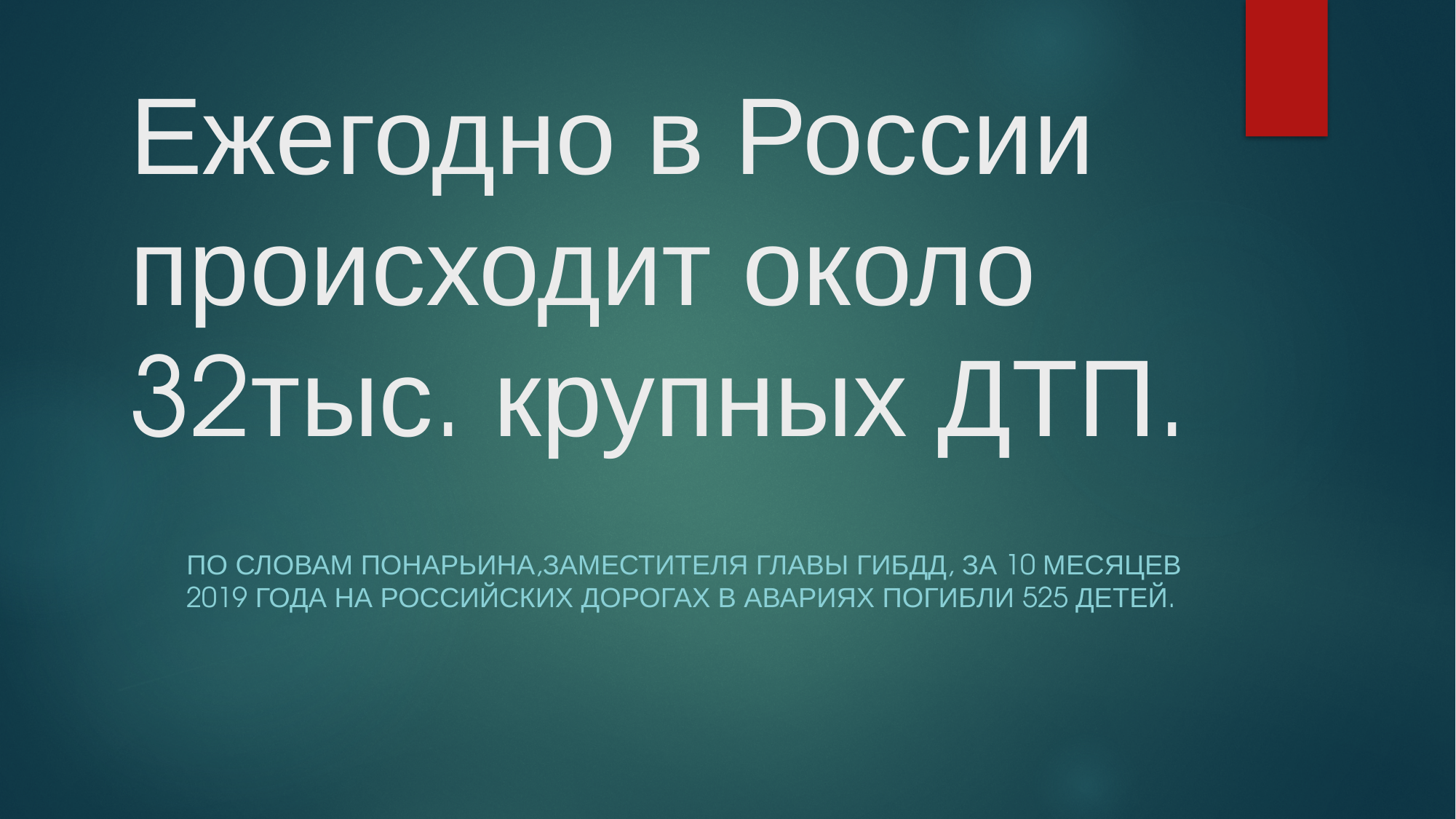

# Ежегодно в России происходит около 32тыс. крупных ДТП.
По словам Понарьина,заместителя главы гибдд, за 10 месяцев 2019 года на российских дорогах в авариях погибли 525 детей.